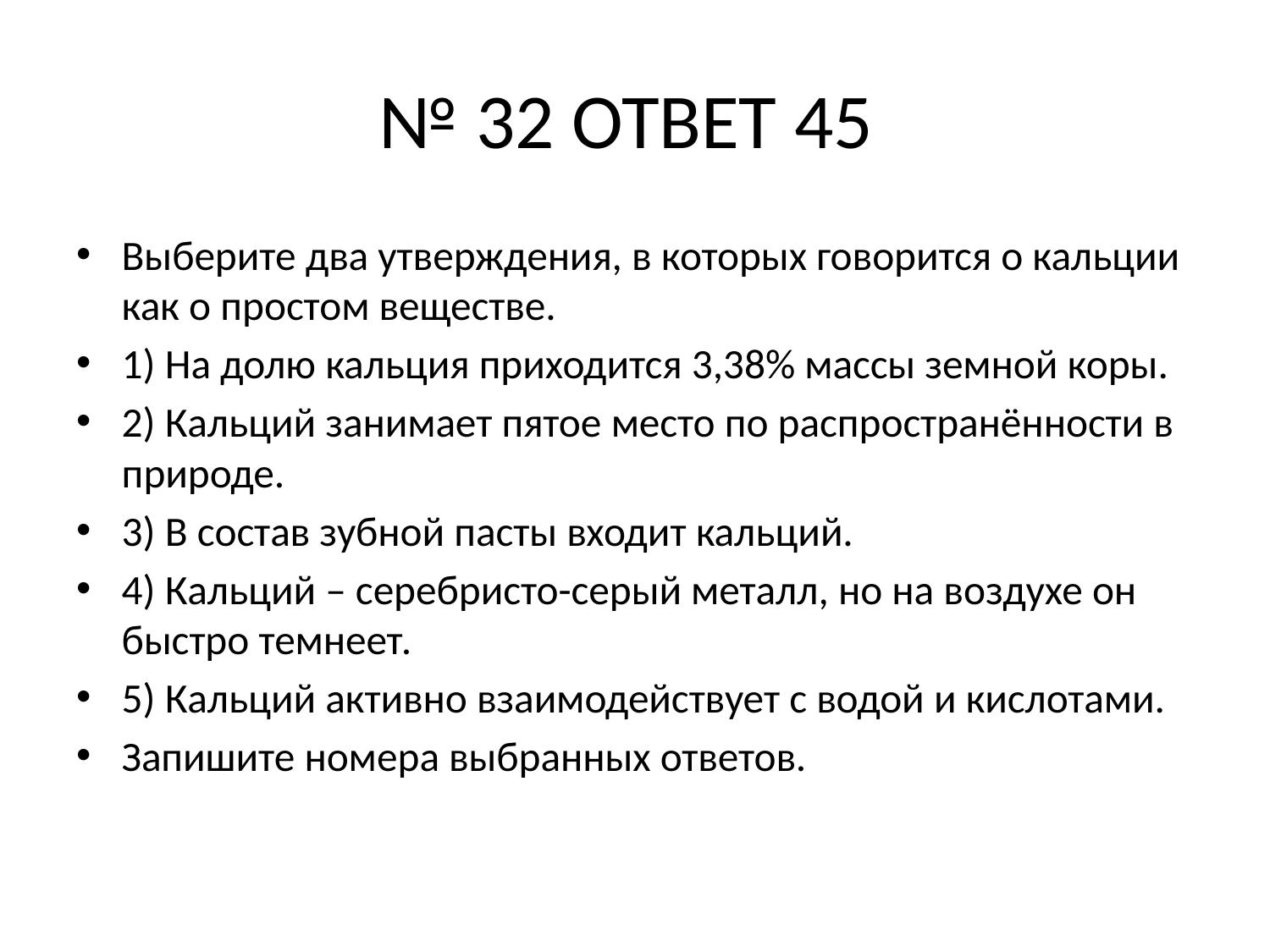

# № 32 ОТВЕТ 45
Выберите два утверждения, в которых говорится о кальции как о простом веществе.
1) На долю кальция приходится 3,38% массы земной коры.
2) Кальций занимает пятое место по распространённости в природе.
3) В состав зубной пасты входит кальций.
4) Кальций – серебристо-серый металл, но на воздухе он быстро темнеет.
5) Кальций активно взаимодействует с водой и кислотами.
Запишите номера выбранных ответов.